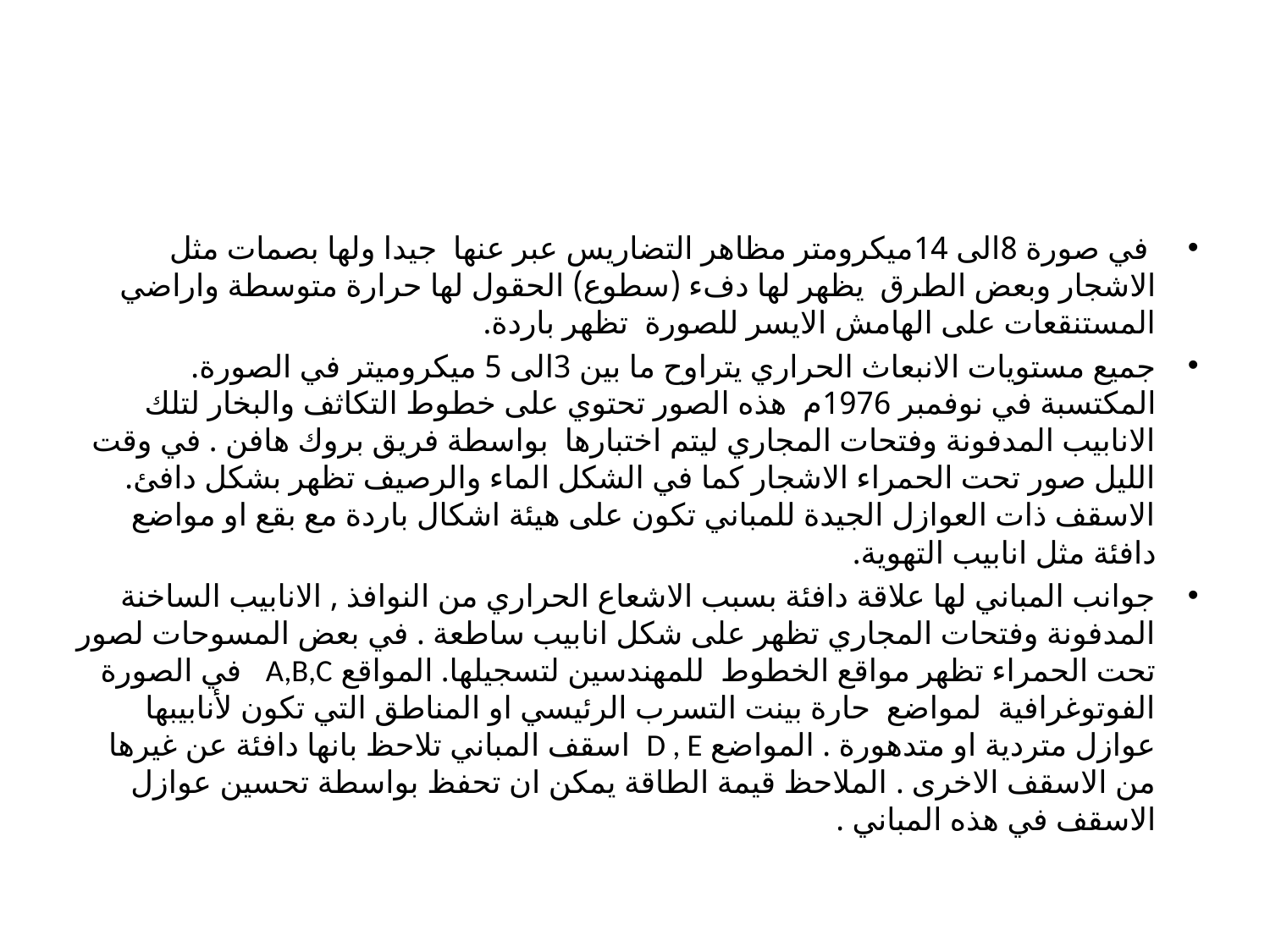

في صورة 8الى 14ميكرومتر مظاهر التضاريس عبر عنها  جيدا ولها بصمات مثل الاشجار وبعض الطرق  يظهر لها دفء (سطوع) الحقول لها حرارة متوسطة واراضي المستنقعات على الهامش الايسر للصورة  تظهر باردة.
جميع مستويات الانبعاث الحراري يتراوح ما بين 3الى 5 ميكروميتر في الصورة. المكتسبة في نوفمبر 1976م  هذه الصور تحتوي على خطوط التكاثف والبخار لتلك الانابيب المدفونة وفتحات المجاري ليتم اختبارها  بواسطة فريق بروك هافن . في وقت الليل صور تحت الحمراء الاشجار كما في الشكل الماء والرصيف تظهر بشكل دافئ. الاسقف ذات العوازل الجيدة للمباني تكون على هيئة اشكال باردة مع بقع او مواضع دافئة مثل انابيب التهوية.
جوانب المباني لها علاقة دافئة بسبب الاشعاع الحراري من النوافذ , الانابيب الساخنة المدفونة وفتحات المجاري تظهر على شكل انابيب ساطعة . في بعض المسوحات لصور تحت الحمراء تظهر مواقع الخطوط  للمهندسين لتسجيلها. المواقع A,B,C   في الصورة الفوتوغرافية  لمواضع  حارة بينت التسرب الرئيسي او المناطق التي تكون لأنابيبها عوازل متردية او متدهورة . المواضع D , E  اسقف المباني تلاحظ بانها دافئة عن غيرها من الاسقف الاخرى . الملاحظ قيمة الطاقة يمكن ان تحفظ بواسطة تحسين عوازل الاسقف في هذه المباني .